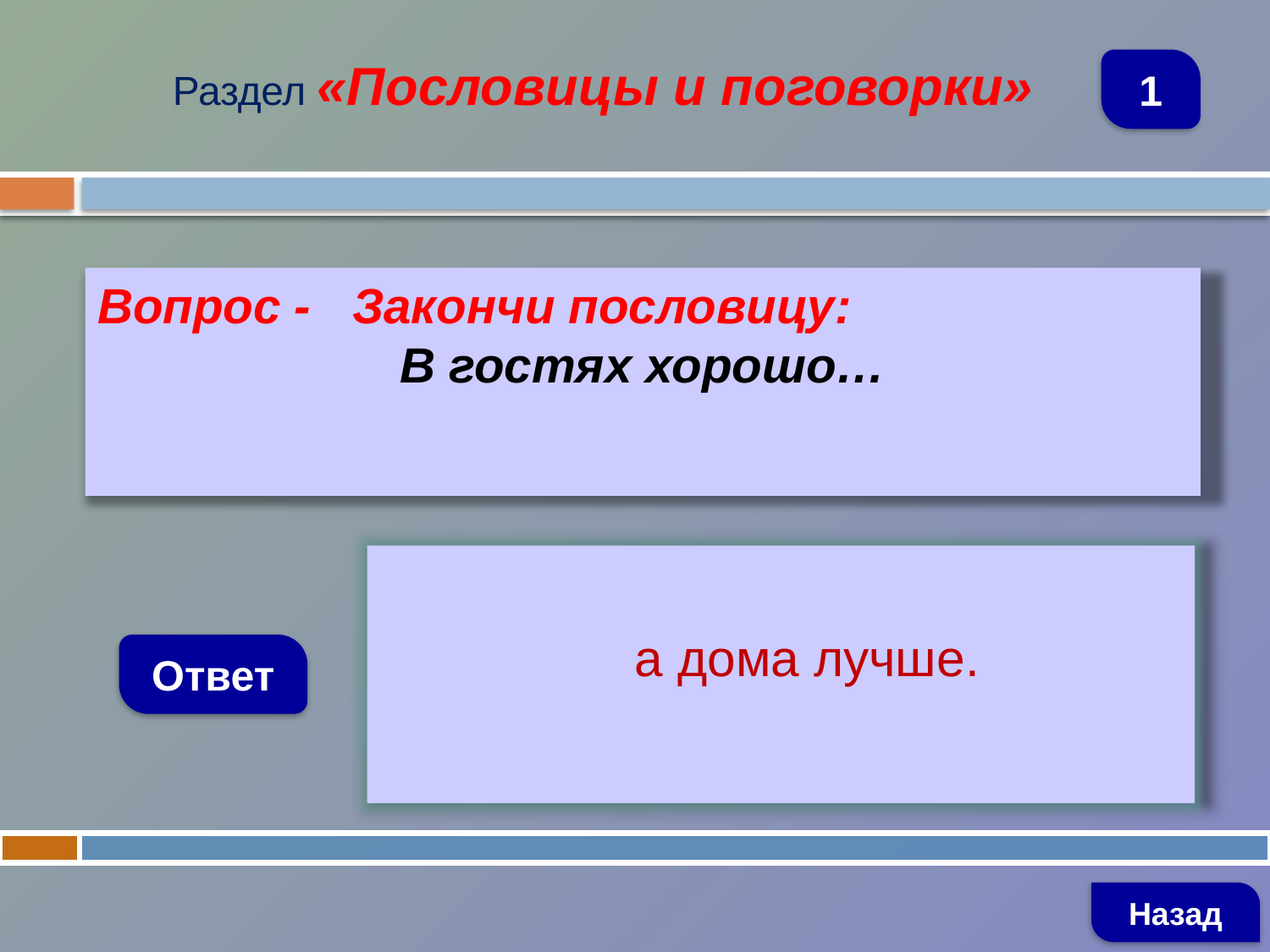

Раздел «Пословицы и поговорки»
1
Вопрос -   Закончи пословицу:
В гостях хорошо…

                  а дома лучше.
Ответ

Назад